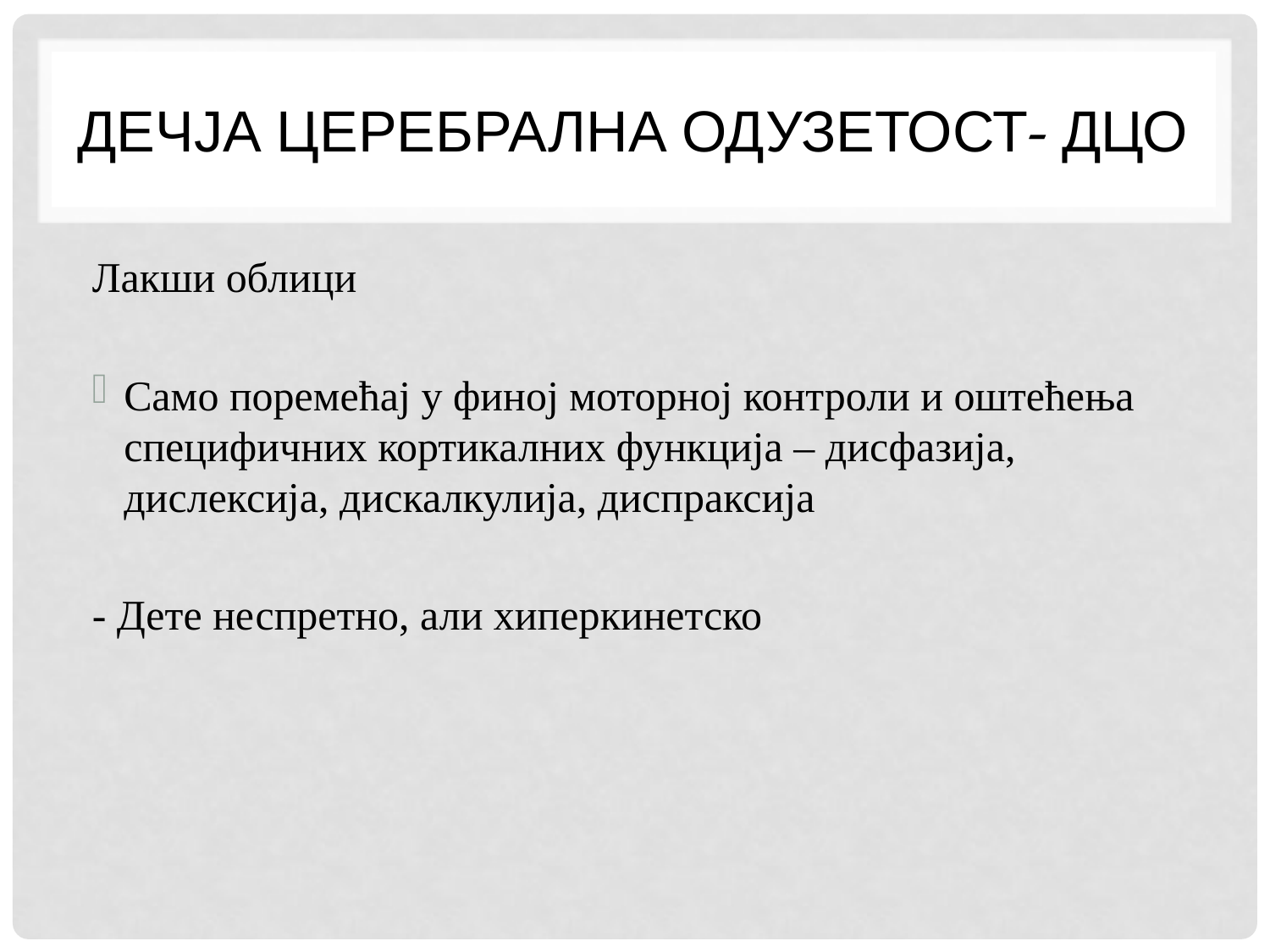

# ДЕЧЈА ЦЕРЕБРАЛНА ОДУЗЕТОСТ- ДЦО
Лакши облици

Само поремећај у финој моторној контроли и оштећења специфичних кортикалних функција – дисфазија, дислексија, дискалкулија, диспраксија

- Дете неспретно, али хиперкинетско